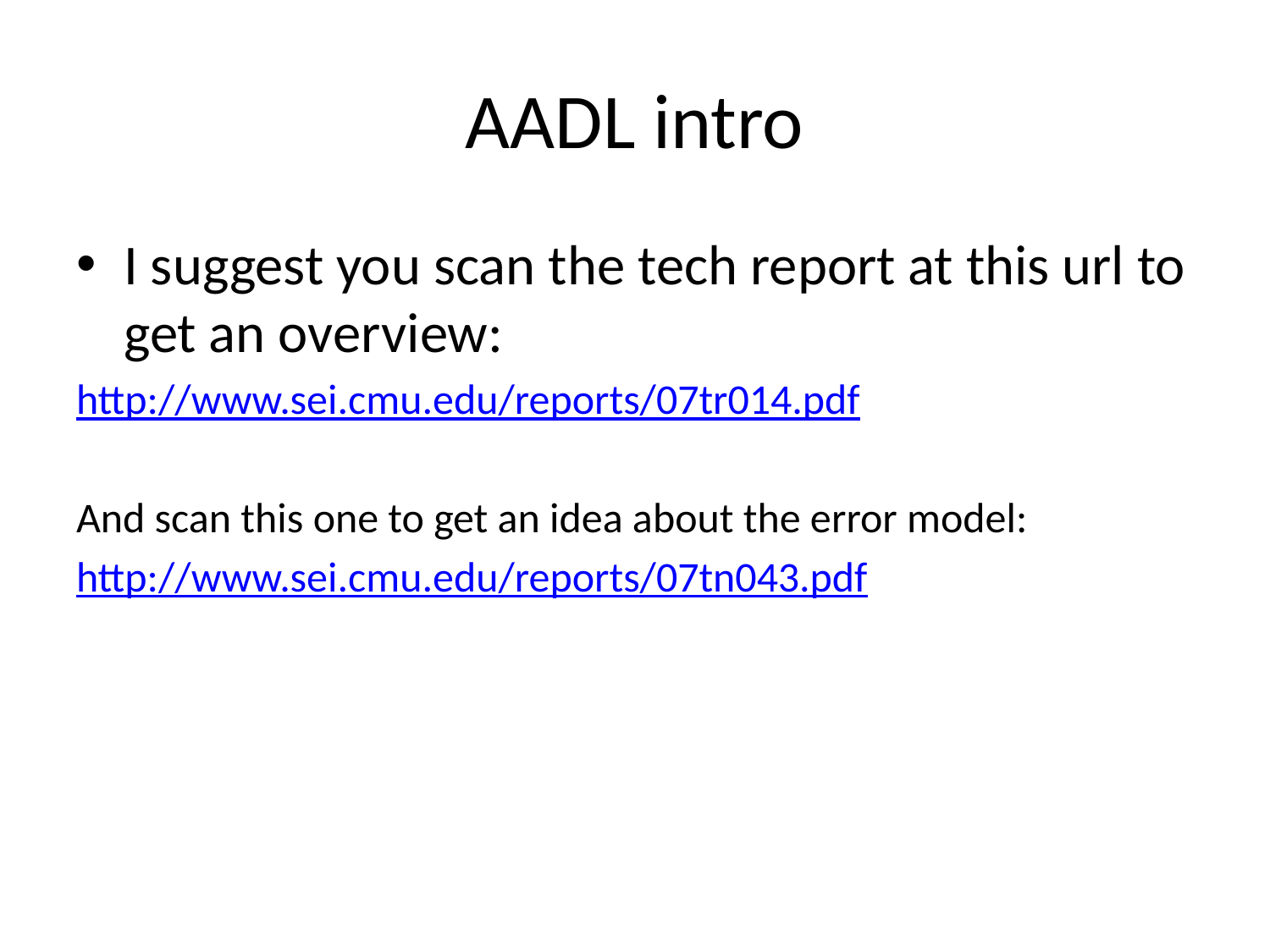

# AADL intro
I suggest you scan the tech report at this url to get an overview:
http://www.sei.cmu.edu/reports/07tr014.pdf

And scan this one to get an idea about the error model:
http://www.sei.cmu.edu/reports/07tn043.pdf